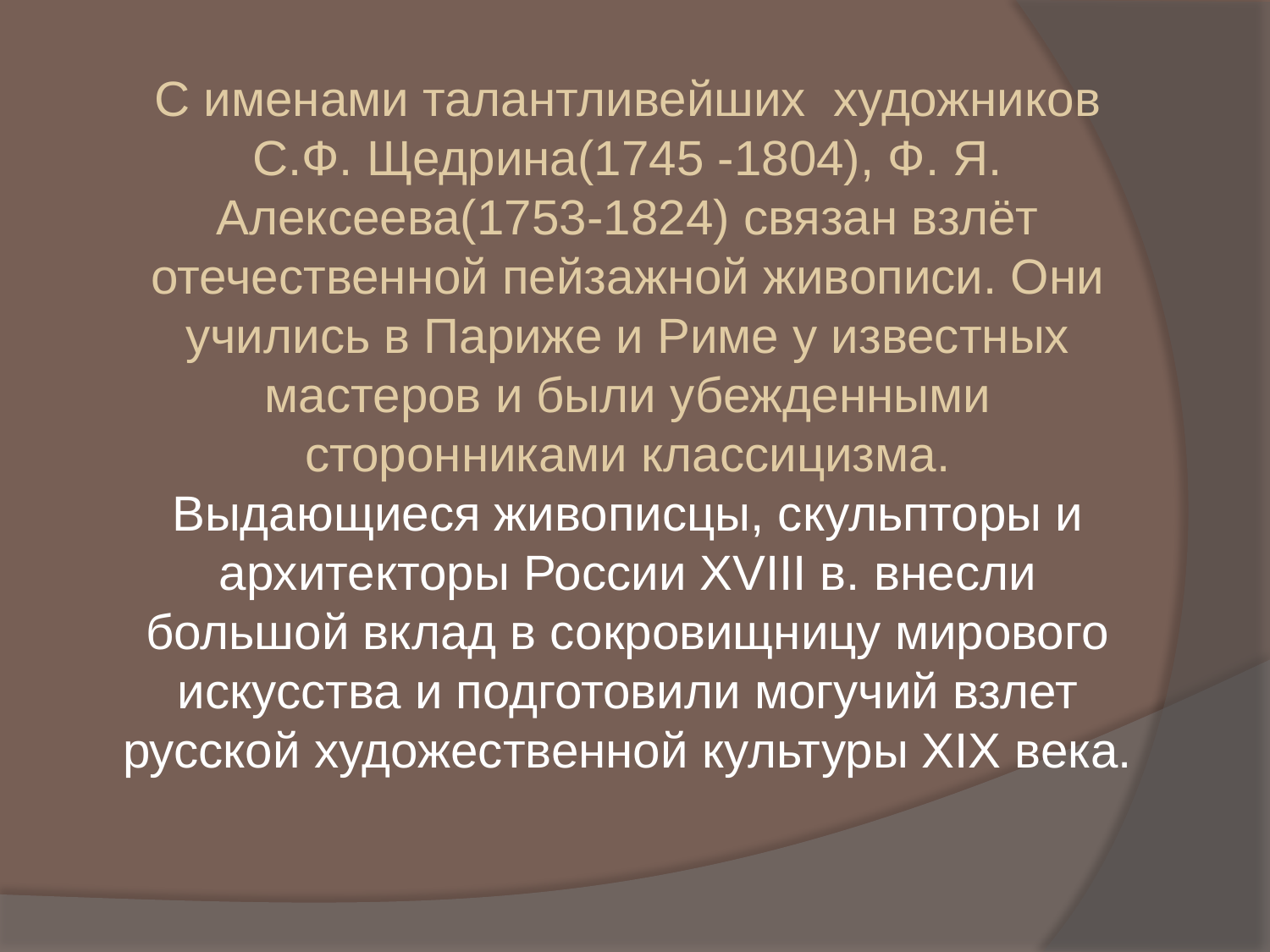

# С именами талантливейших  художников С.Ф. Щедрина(1745 -1804), Ф. Я. Алексеева(1753-1824) связан взлёт отечественной пейзажной живописи. Они учились в Париже и Риме у известных мастеров и были убежденными сторонниками классицизма. Выдающиеся живописцы, скульпторы и архитекторы России XVIII в. внесли большой вклад в сокровищницу мирового искусства и подготовили могучий взлет русской художественной культуры XIX века.